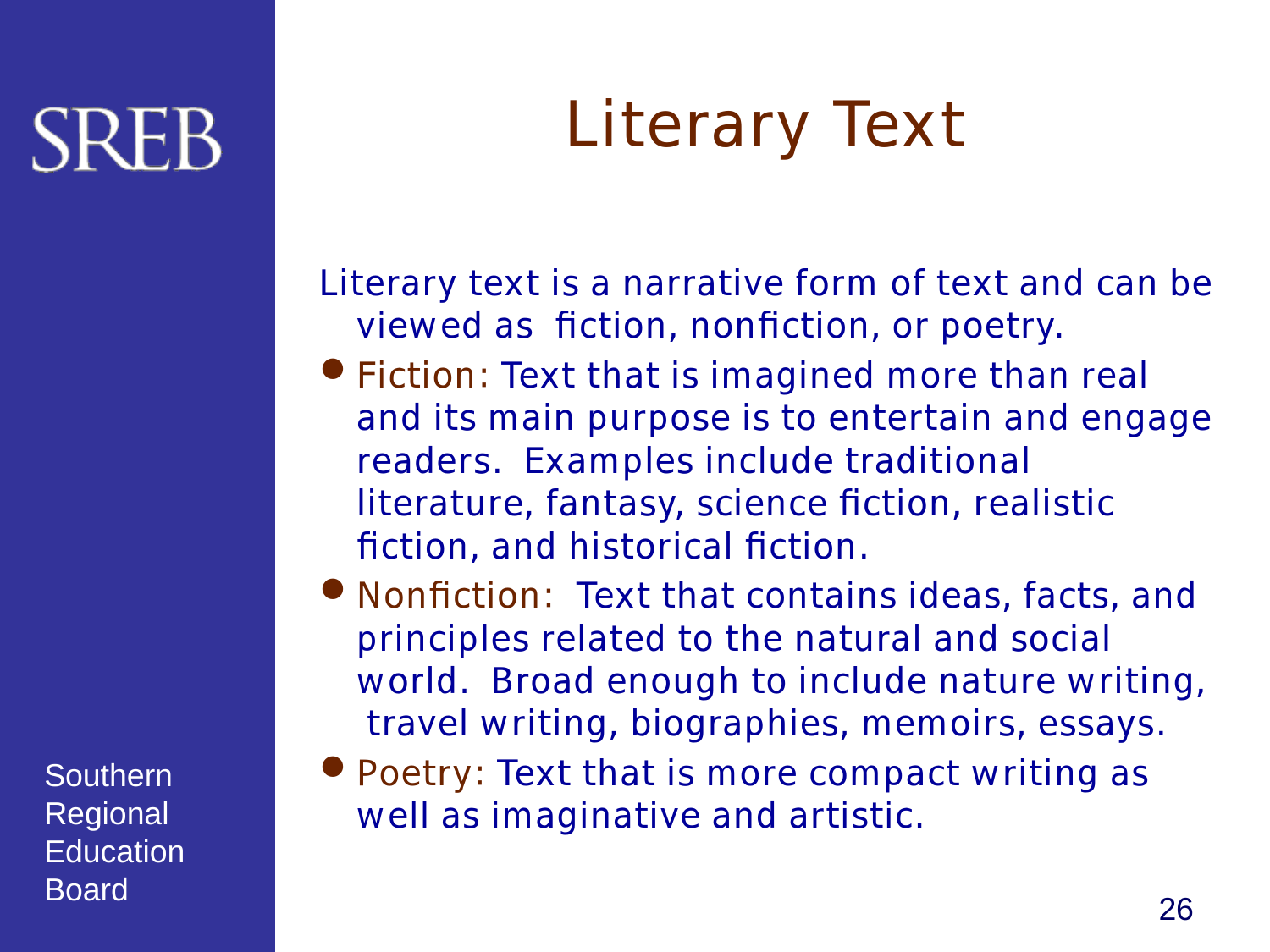

# Literary Text
Literary text is a narrative form of text and can be viewed as  fiction, nonfiction, or poetry.
Fiction: Text that is imagined more than real and its main purpose is to entertain and engage readers.  Examples include traditional literature, fantasy, science fiction, realistic fiction, and historical fiction.
Nonfiction:  Text that contains ideas, facts, and principles related to the natural and social world.  Broad enough to include nature writing,  travel writing, biographies, memoirs, essays.
Poetry: Text that is more compact writing as well as imaginative and artistic.

26